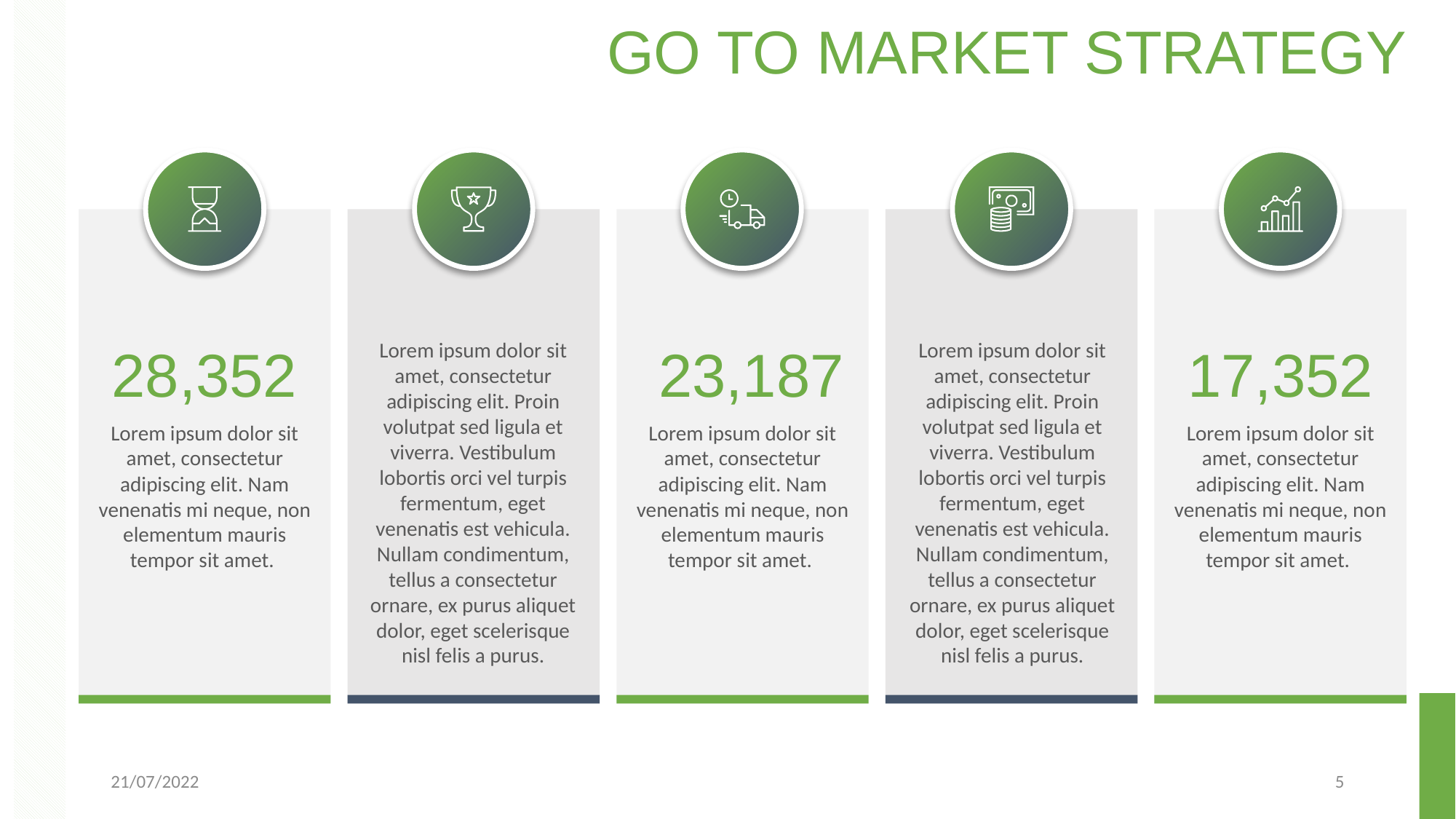

GO TO MARKET STRATEGY

28,352
Lorem ipsum dolor sit amet, consectetur adipiscing elit. Proin volutpat sed ligula et viverra. Vestibulum lobortis orci vel turpis fermentum, eget venenatis est vehicula. Nullam condimentum, tellus a consectetur ornare, ex purus aliquet dolor, eget scelerisque nisl felis a purus.
23,187
Lorem ipsum dolor sit amet, consectetur adipiscing elit. Proin volutpat sed ligula et viverra. Vestibulum lobortis orci vel turpis fermentum, eget venenatis est vehicula. Nullam condimentum, tellus a consectetur ornare, ex purus aliquet dolor, eget scelerisque nisl felis a purus.
17,352
Lorem ipsum dolor sit amet, consectetur adipiscing elit. Nam venenatis mi neque, non elementum mauris tempor sit amet.
Lorem ipsum dolor sit amet, consectetur adipiscing elit. Nam venenatis mi neque, non elementum mauris tempor sit amet.
Lorem ipsum dolor sit amet, consectetur adipiscing elit. Nam venenatis mi neque, non elementum mauris tempor sit amet.

21/07/2022
5